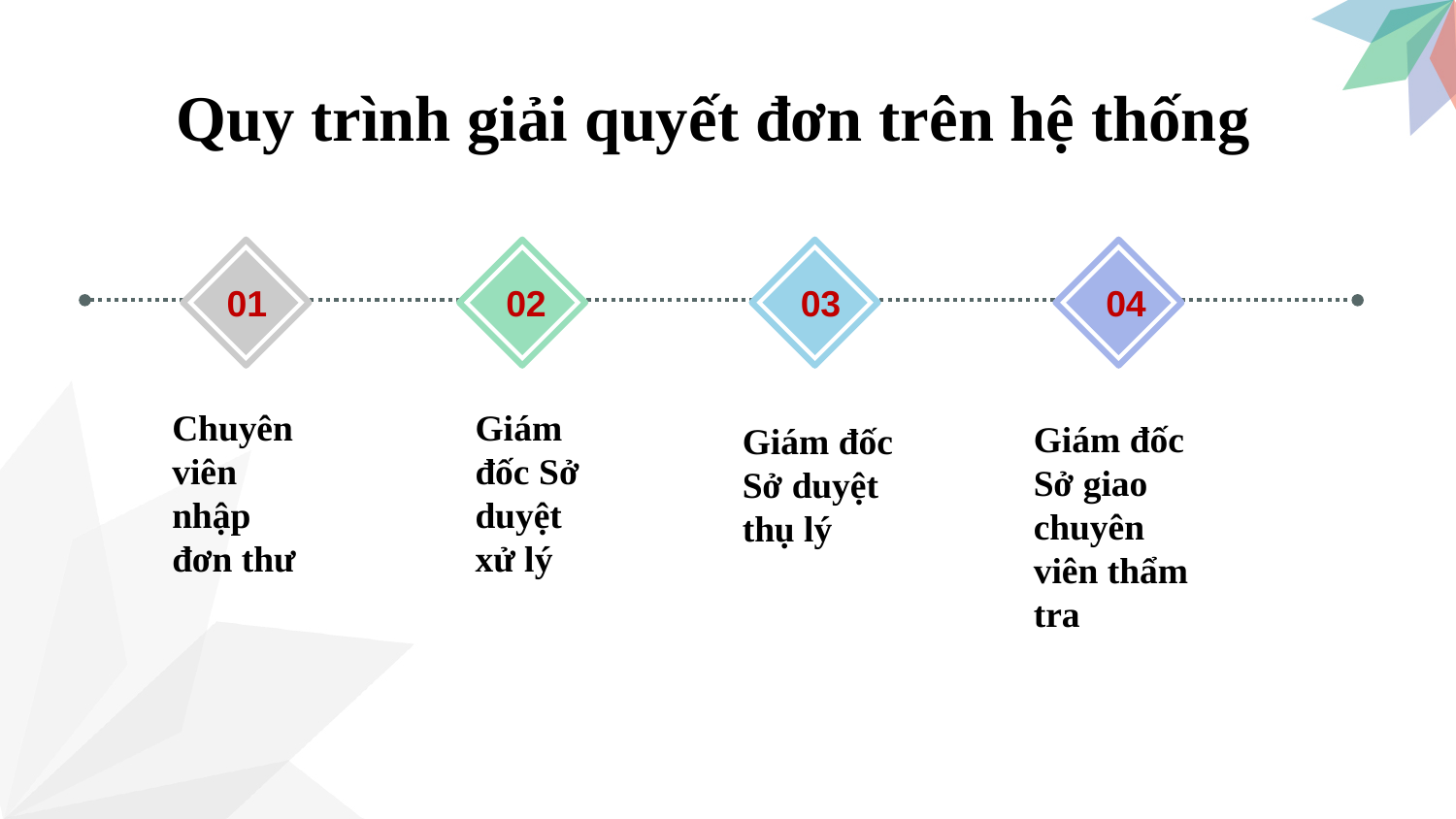

Quy trình giải quyết đơn trên hệ thống

01
02
03
04
Chuyên viên
nhập
đơn thư
Giám
đốc Sở
duyệt
xử lý
Giám đốc
Sở giao
chuyên
viên thẩm tra
Giám đốc
Sở duyệt
thụ lý